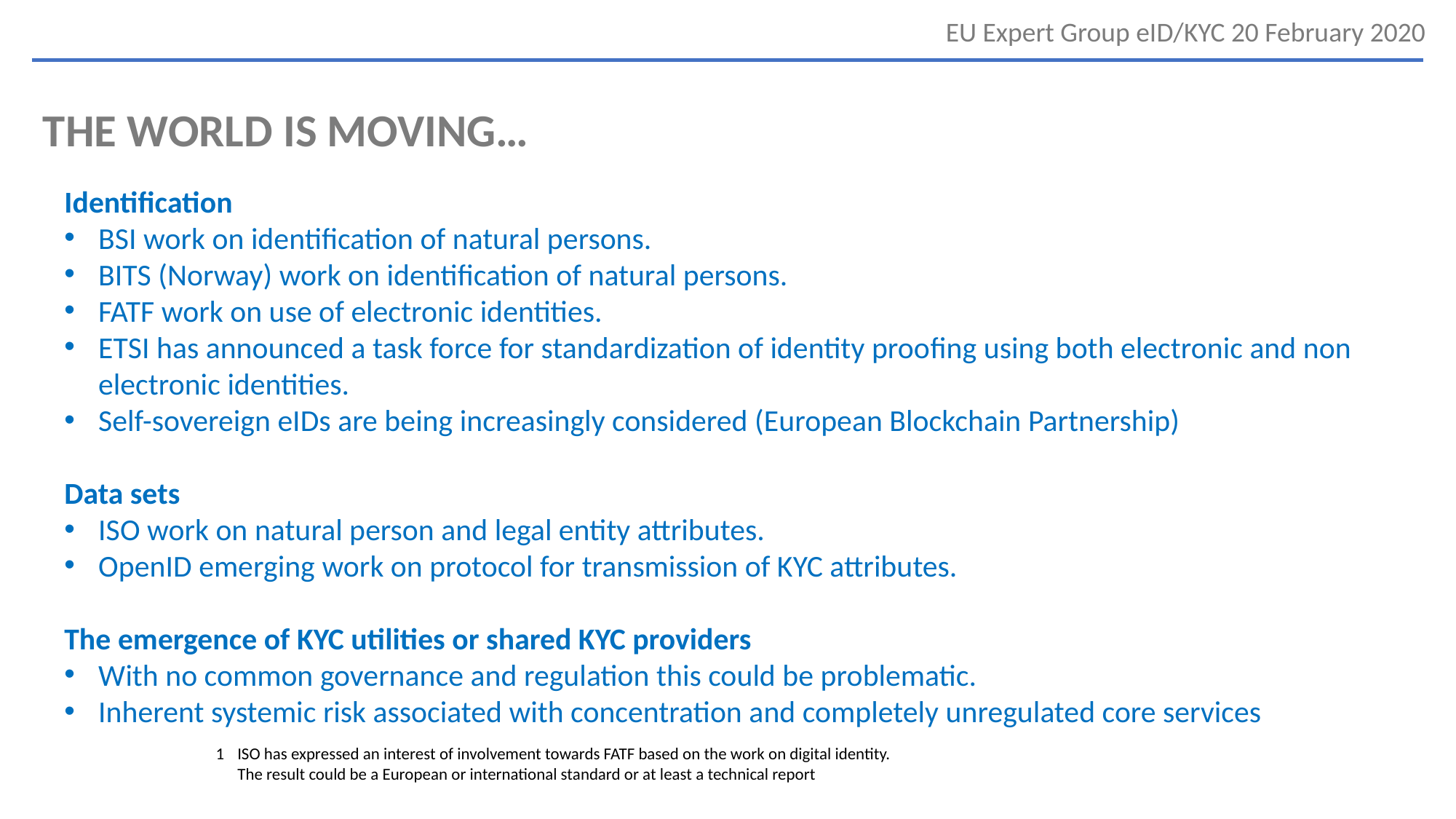

# THE WORLD IS MOVING…
Identiﬁcation
BSI work on identiﬁcation of natural persons.
BITS (Norway) work on identiﬁcation of natural persons.
FATF work on use of electronic identities.
ETSI has announced a task force for standardization of identity prooﬁng using both electronic and non electronic identities.
Self-sovereign eIDs are being increasingly considered (European Blockchain Partnership)

Data sets
ISO work on natural person and legal entity attributes.
OpenID emerging work on protocol for transmission of KYC attributes.

The emergence of KYC utilities or shared KYC providers
With no common governance and regulation this could be problematic.
Inherent systemic risk associated with concentration and completely unregulated core services
1	ISO has expressed an interest of involvement towards FATF based on the work on digital identity.
The result could be a European or international standard or at least a technical report